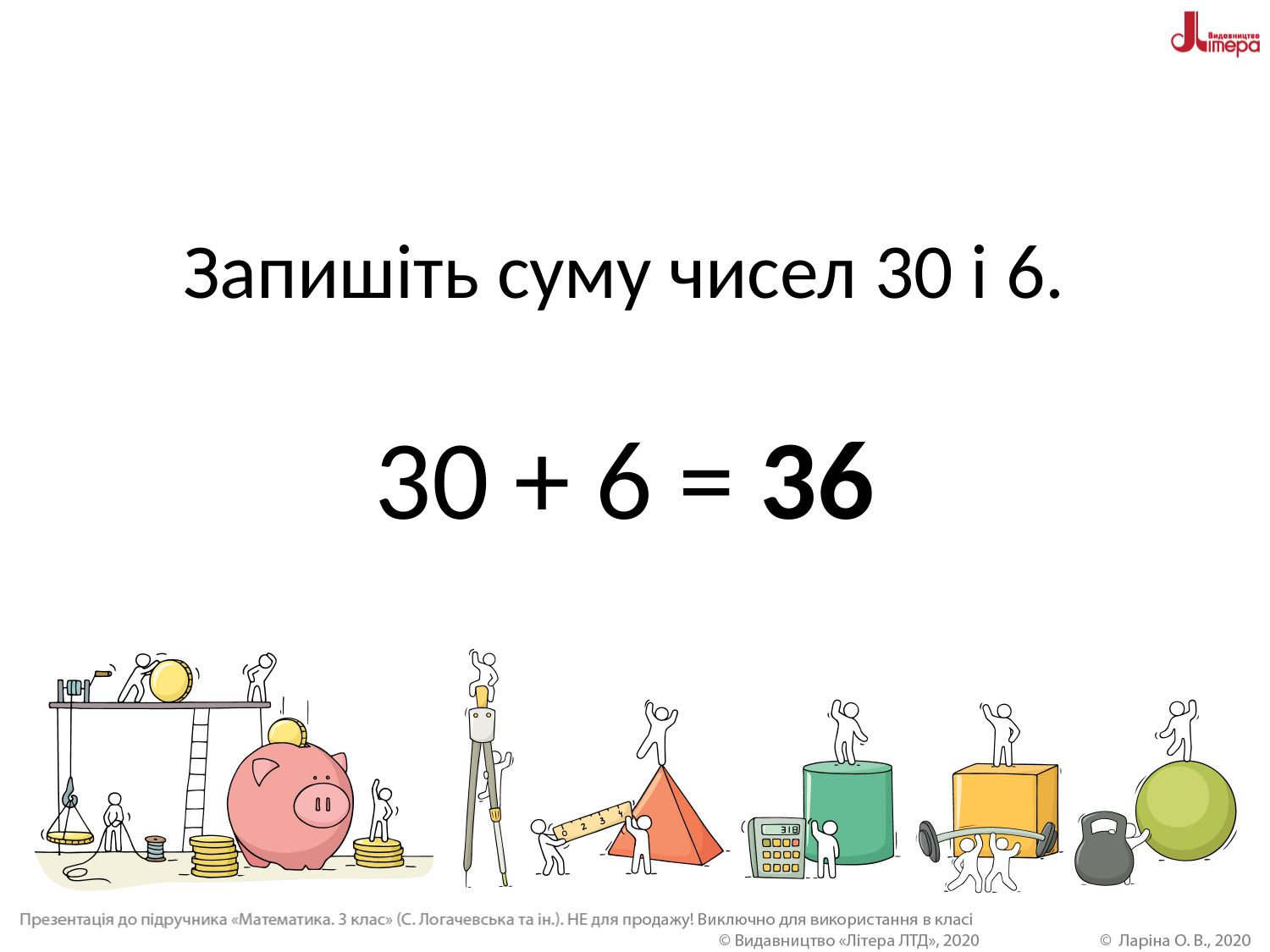

# Запишіть суму чисел 30 і 6. 30 + 6 = 36